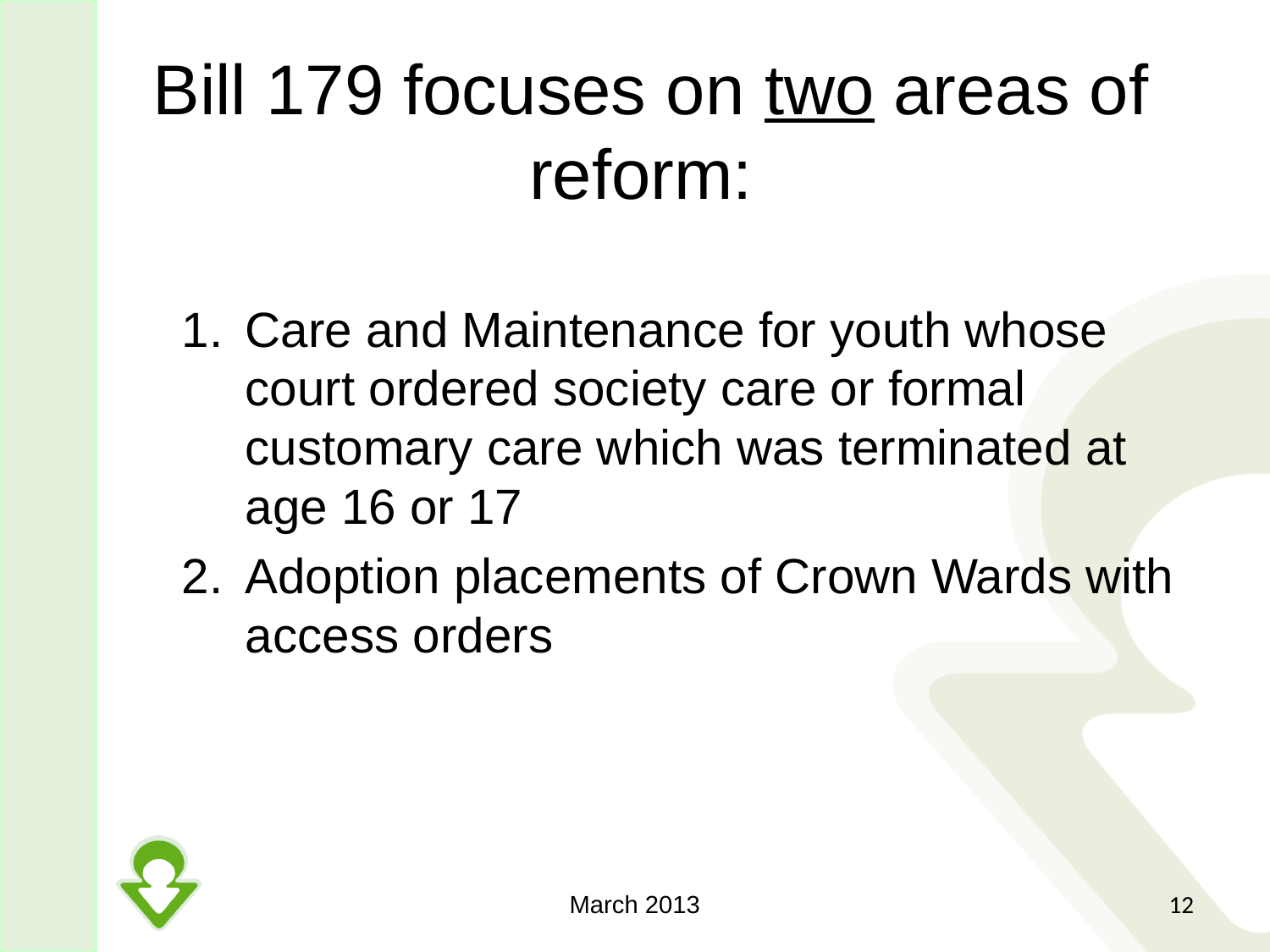

# Bill 179 focuses on two areas of reform:

Care and Maintenance for youth whose court ordered society care or formal customary care which was terminated at age 16 or 17
Adoption placements of Crown Wards with access orders

March 2013
12